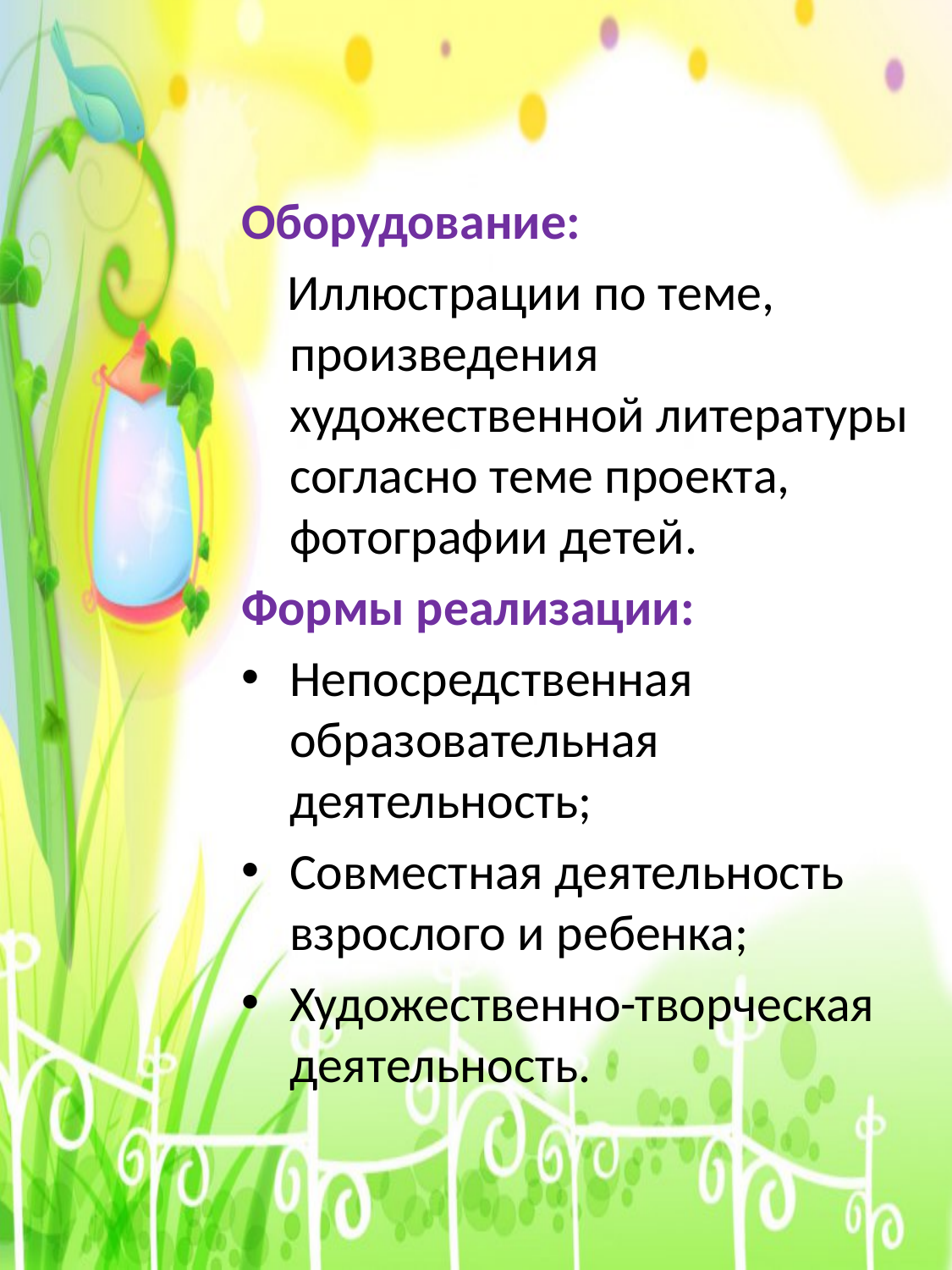

Оборудование:
    Иллюстрации по теме, произведения художественной литературы согласно теме проекта, фотографии детей.
Формы реализации:
Непосредственная образовательная деятельность;
Совместная деятельность взрослого и ребенка;
Художественно-творческая деятельность.